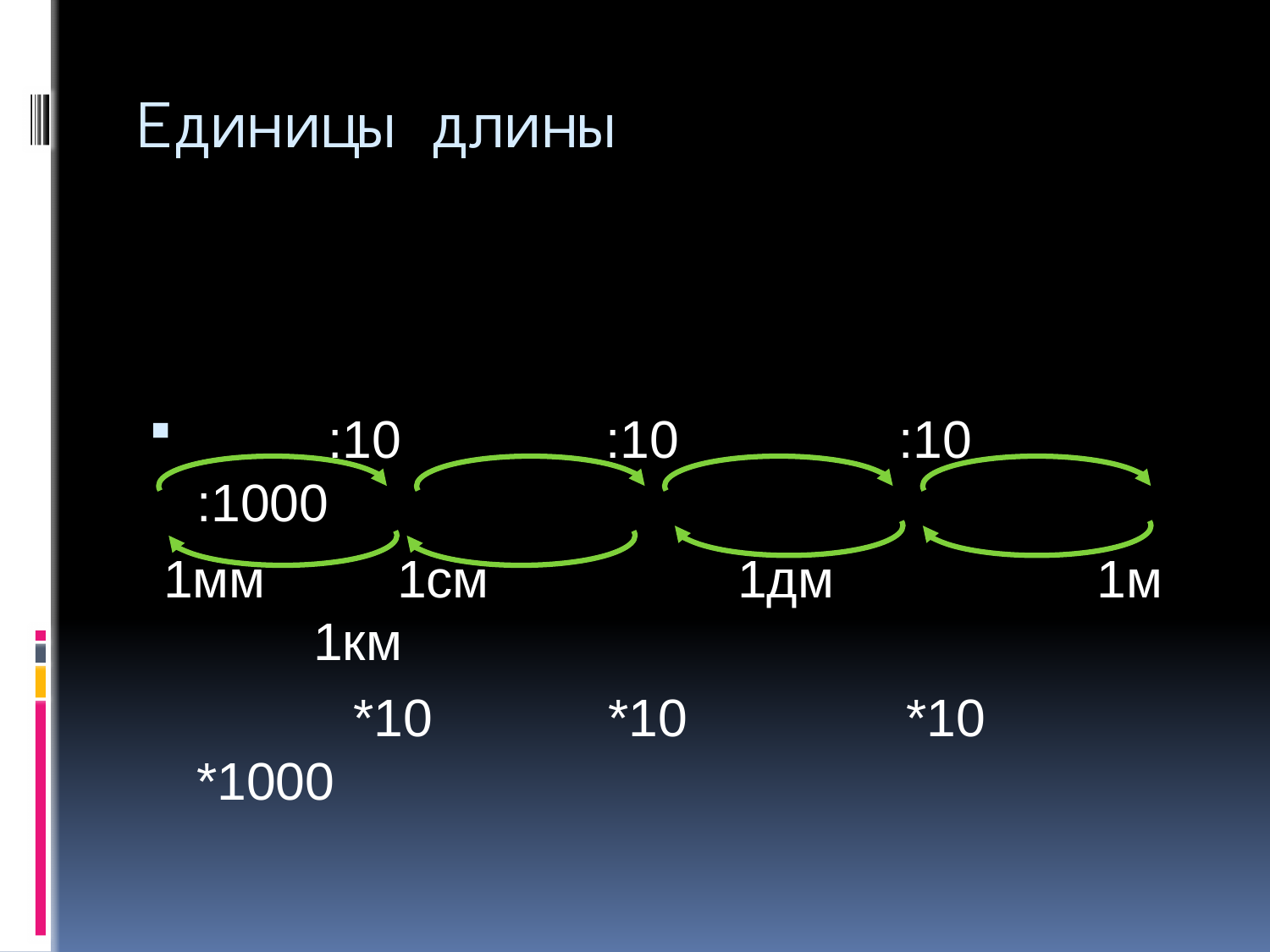

# Единицы длины

         :10              :10               :10                :1000
 1мм         1см                 1дм                  1м           1км
              *10            *10               *10              *1000